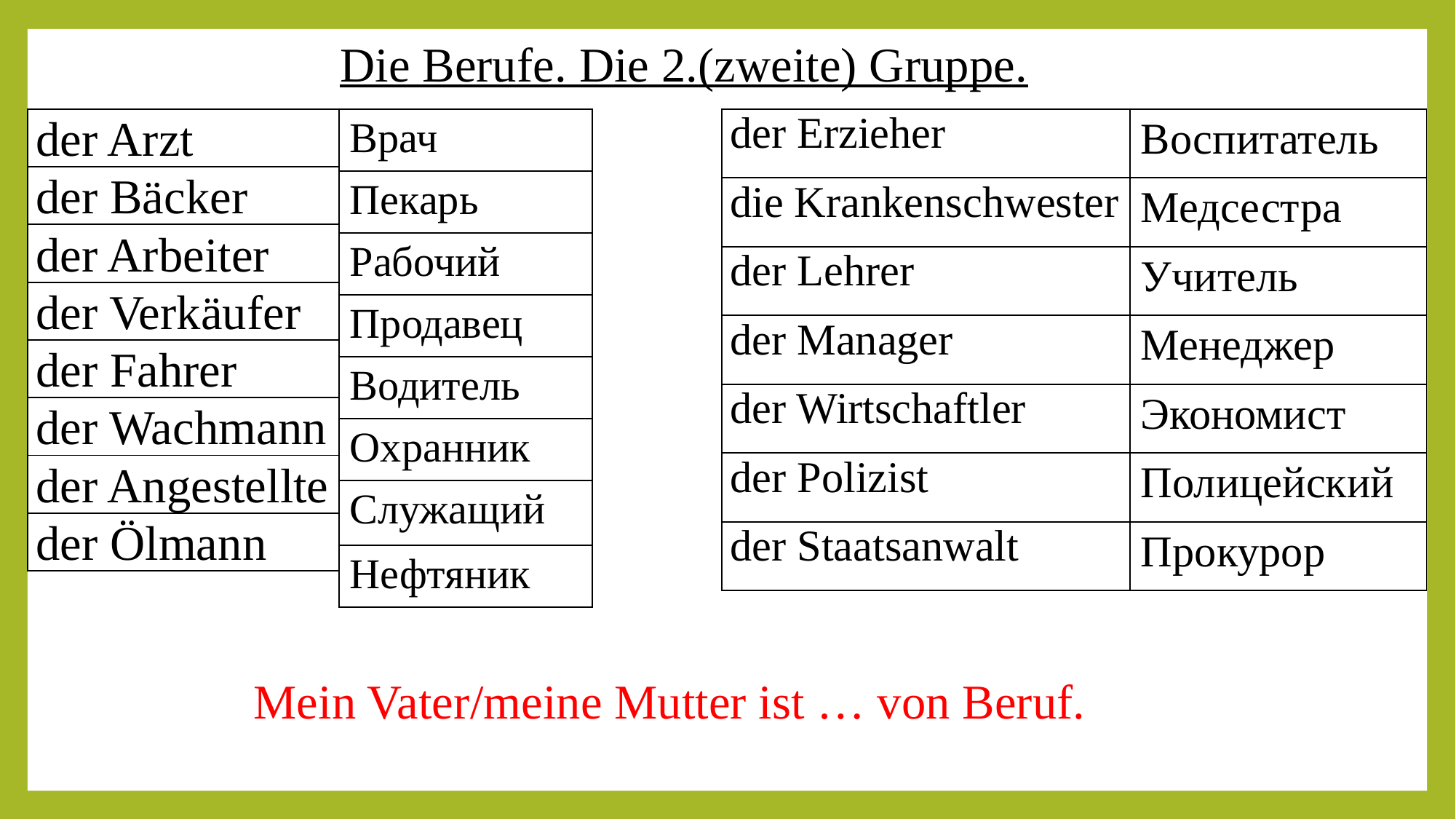

Die Berufe. Die 2.(zweite) Gruppe.
| der Arzt |
| --- |
| der Bäcker |
| der Arbeiter |
| der Verkäufer |
| der Fahrer |
| der Wachmann |
| der Angestellte |
| der Ölmann |
| Врач |
| --- |
| Пекарь |
| Рабочий |
| Продавец |
| Водитель |
| Охранник |
| Служащий |
| Нефтяник |
| der Erzieher |
| --- |
| die Krankenschwester |
| der Lehrer |
| der Manager |
| der Wirtschaftler |
| der Polizist |
| der Staatsanwalt |
| Воспитатель |
| --- |
| Медсестра |
| Учитель |
| Менеджер |
| Экономист |
| Полицейский |
| Прокурор |
Mein Vater/meine Mutter ist … von Beruf.